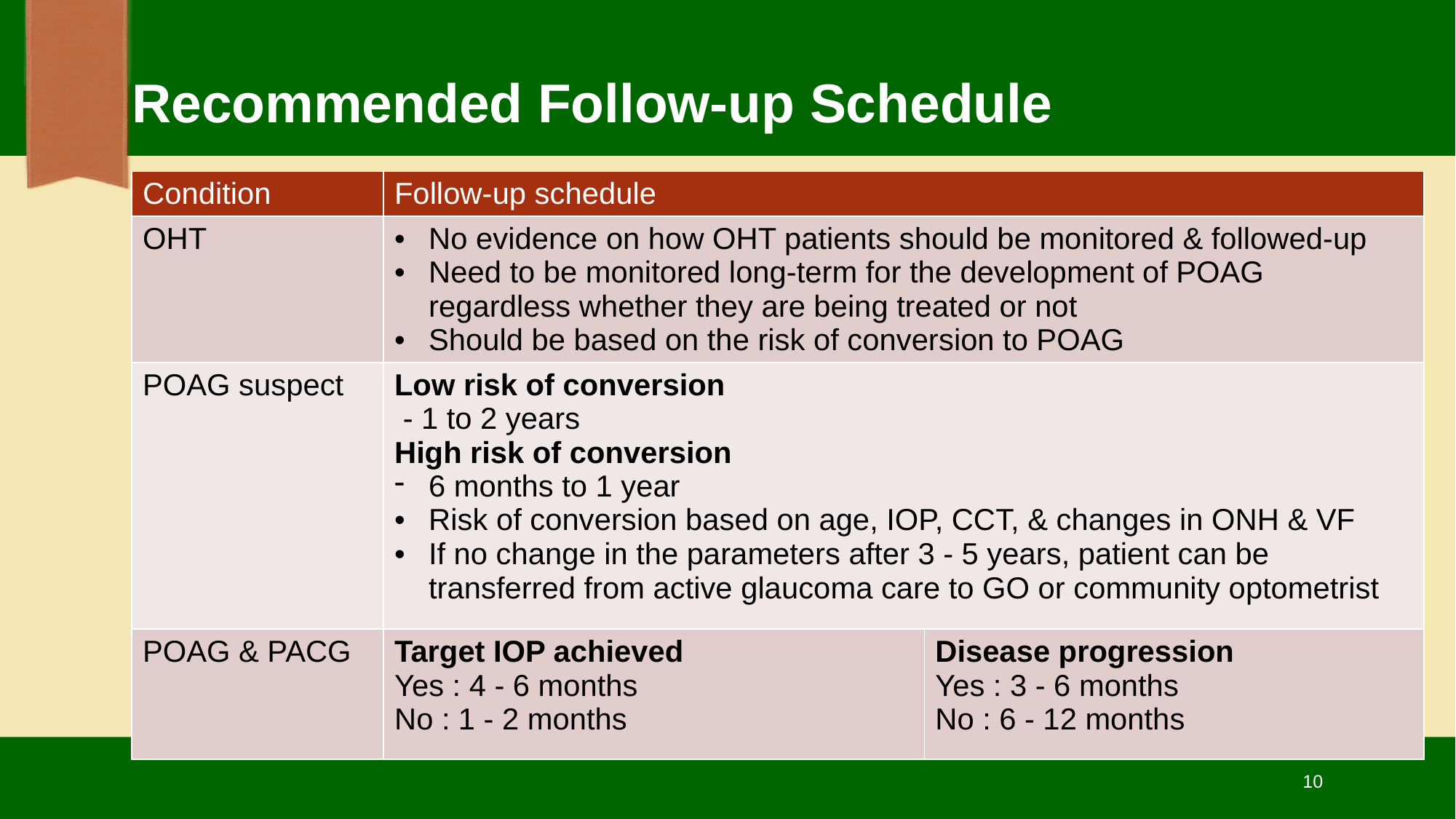

# Recommended Follow-up Schedule
| Condition | Follow-up schedule |  |
| --- | --- | --- |
| OHT | No evidence on how OHT patients should be monitored & followed-up Need to be monitored long-term for the development of POAG regardless whether they are being treated or not Should be based on the risk of conversion to POAG |  |
| POAG suspect | Low risk of conversion - 1 to 2 years High risk of conversion 6 months to 1 year Risk of conversion based on age, IOP, CCT, & changes in ONH & VF If no change in the parameters after 3 - 5 years, patient can be transferred from active glaucoma care to GO or community optometrist |  |
| POAG & PACG | Target IOP achieved Yes : 4 - 6 months No : 1 - 2 months | Disease progression Yes : 3 - 6 months No : 6 - 12 months |
10